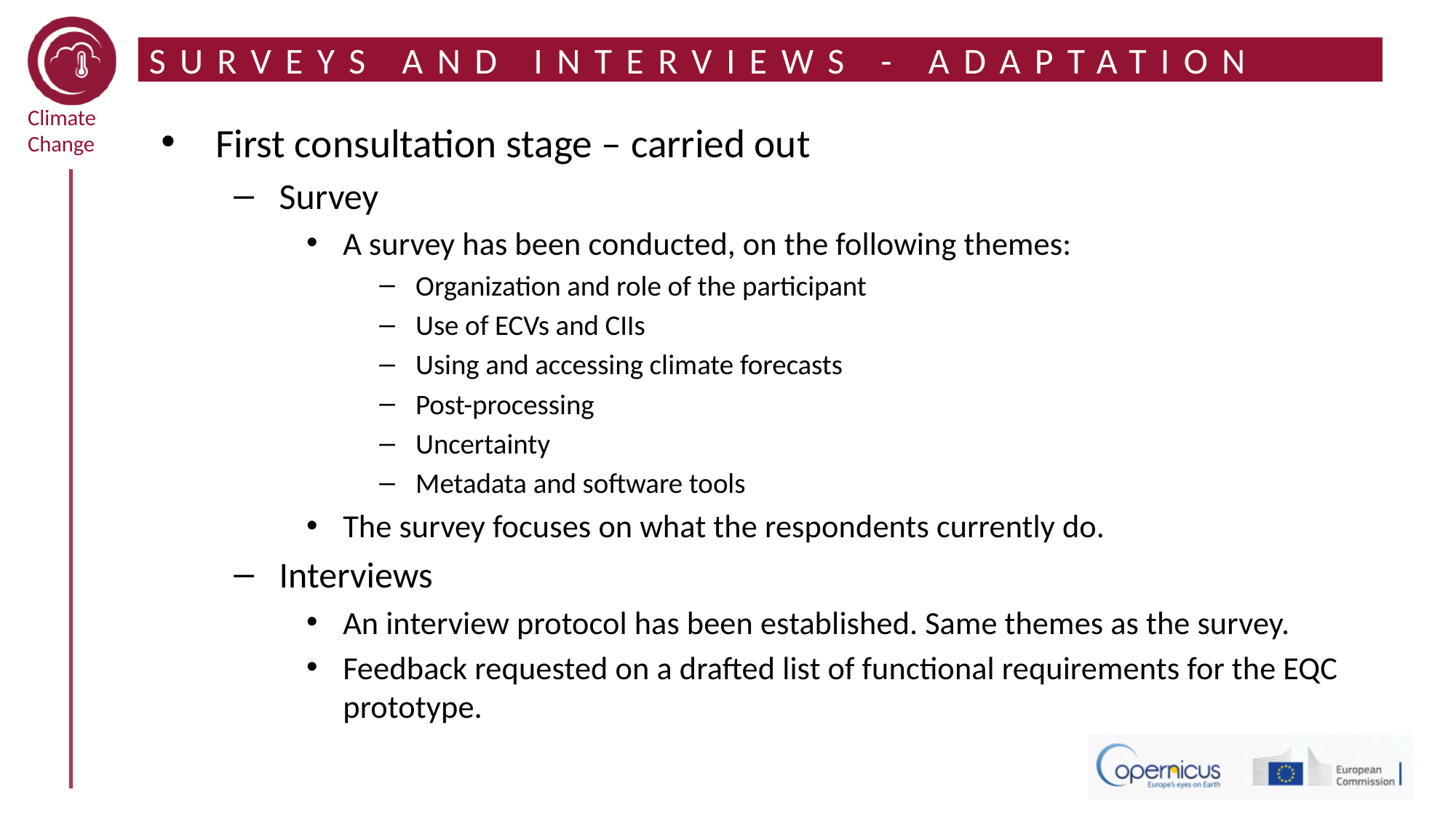

# SURVEYS AND INTERVIEWS - ADAPTATION
First consultation stage – carried out
Survey
A survey has been conducted, on the following themes:
Organization and role of the participant
Use of ECVs and CIIs
Using and accessing climate forecasts
Post-processing
Uncertainty
Metadata and software tools
The survey focuses on what the respondents currently do.
Interviews
An interview protocol has been established. Same themes as the survey.
Feedback requested on a drafted list of functional requirements for the EQC prototype.